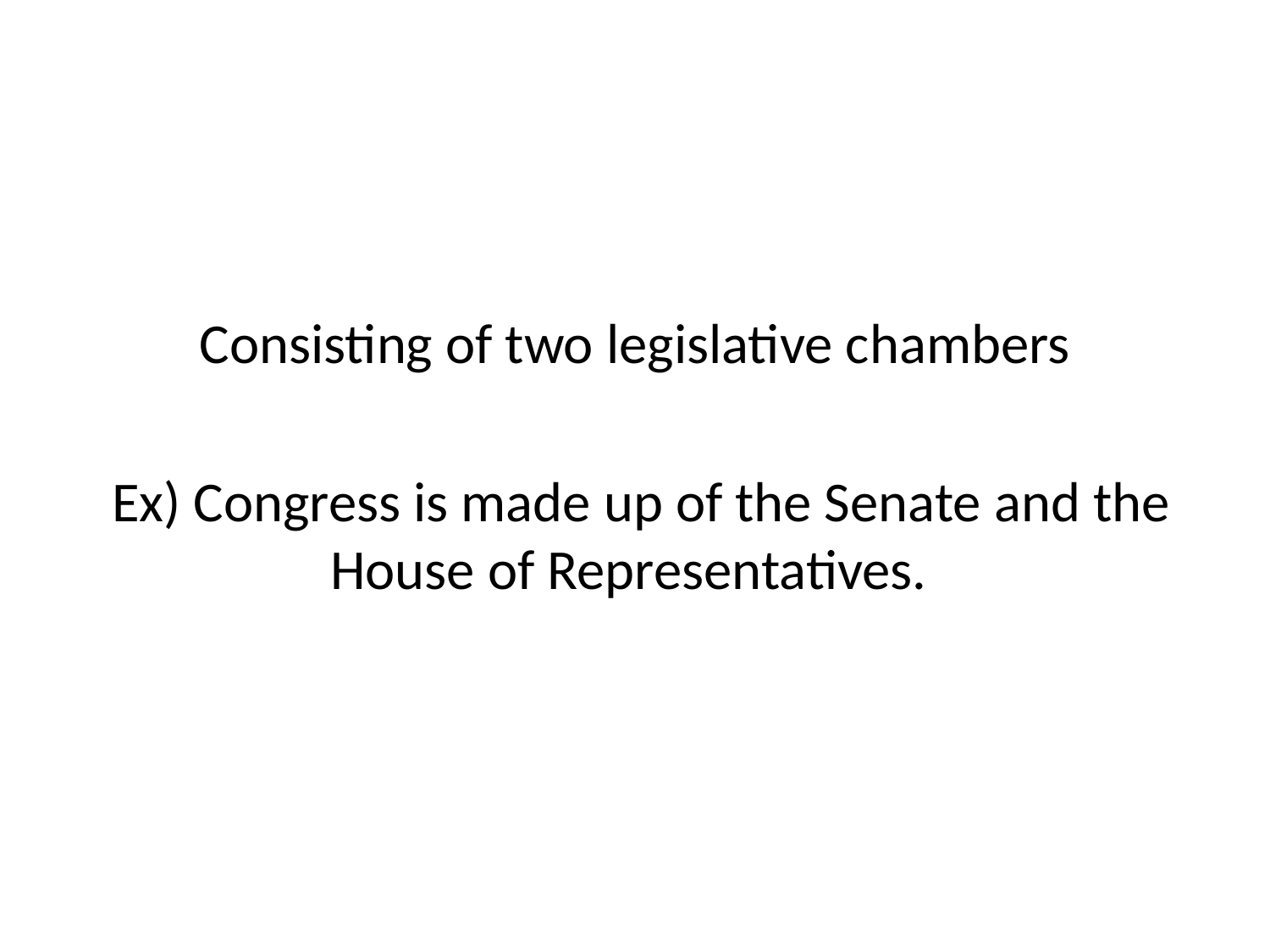

#

Consisting of two legislative chambers

 Ex) Congress is made up of the Senate and the House of Representatives.